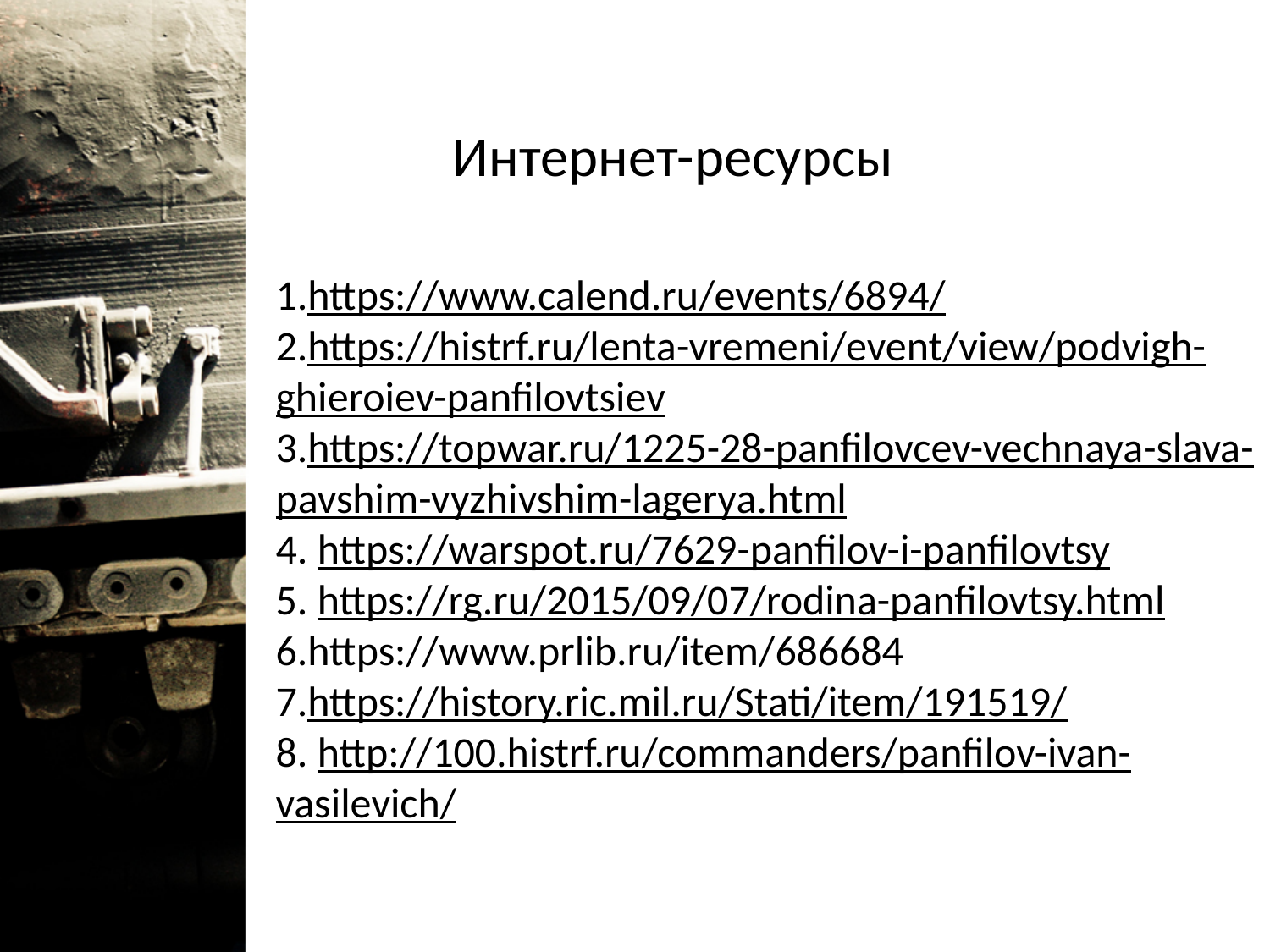

# Интернет-ресурсы
1.https://www.calend.ru/events/6894/
2.https://histrf.ru/lenta-vremeni/event/view/podvigh-ghieroiev-panfilovtsiev
3.https://topwar.ru/1225-28-panfilovcev-vechnaya-slava-pavshim-vyzhivshim-lagerya.html
4. https://warspot.ru/7629-panfilov-i-panfilovtsy
5. https://rg.ru/2015/09/07/rodina-panfilovtsy.html
6.https://www.prlib.ru/item/686684
7.https://history.ric.mil.ru/Stati/item/191519/
8. http://100.histrf.ru/commanders/panfilov-ivan-vasilevich/
17